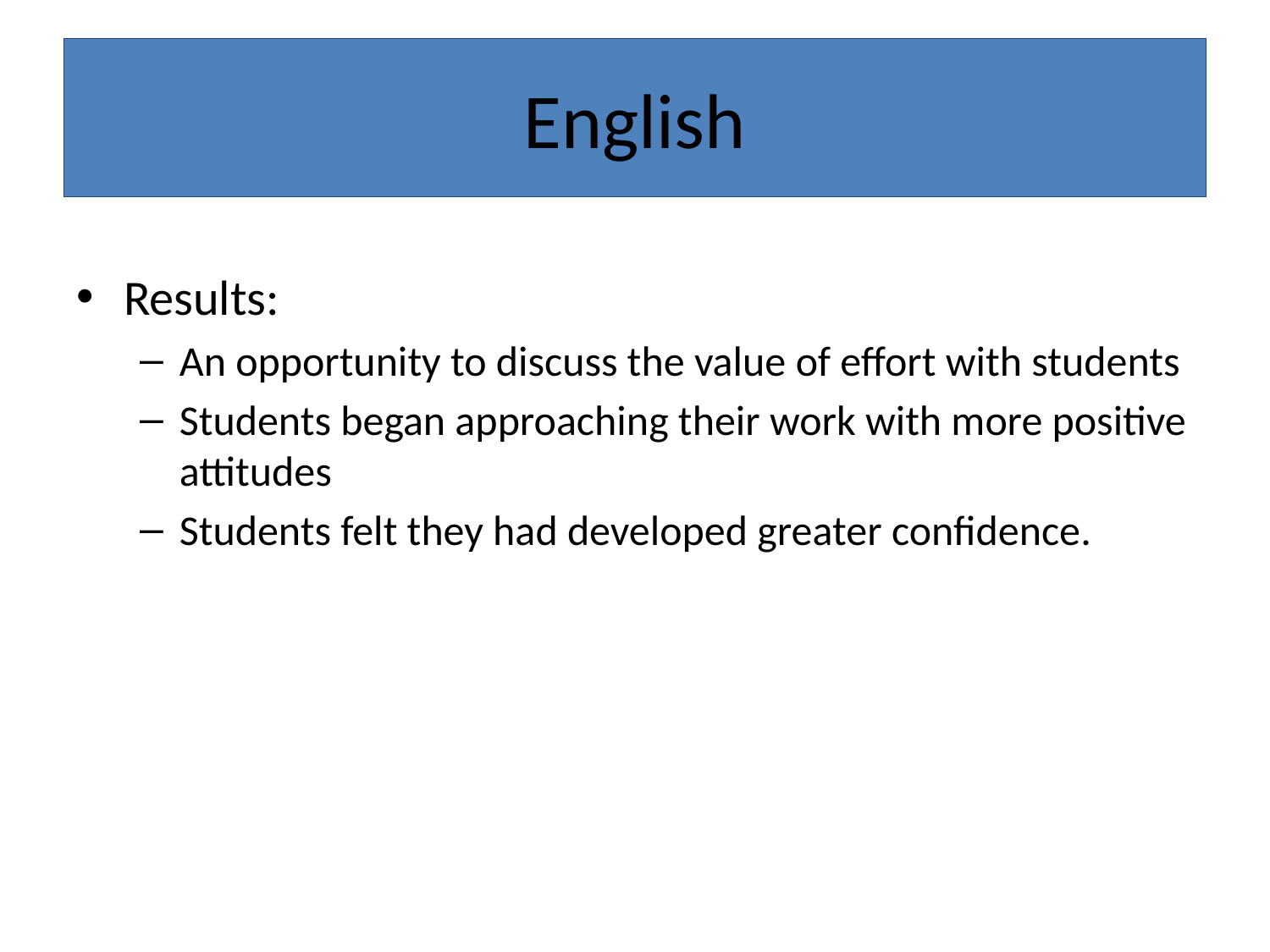

# English
Results:
An opportunity to discuss the value of effort with students
Students began approaching their work with more positive attitudes
Students felt they had developed greater confidence.